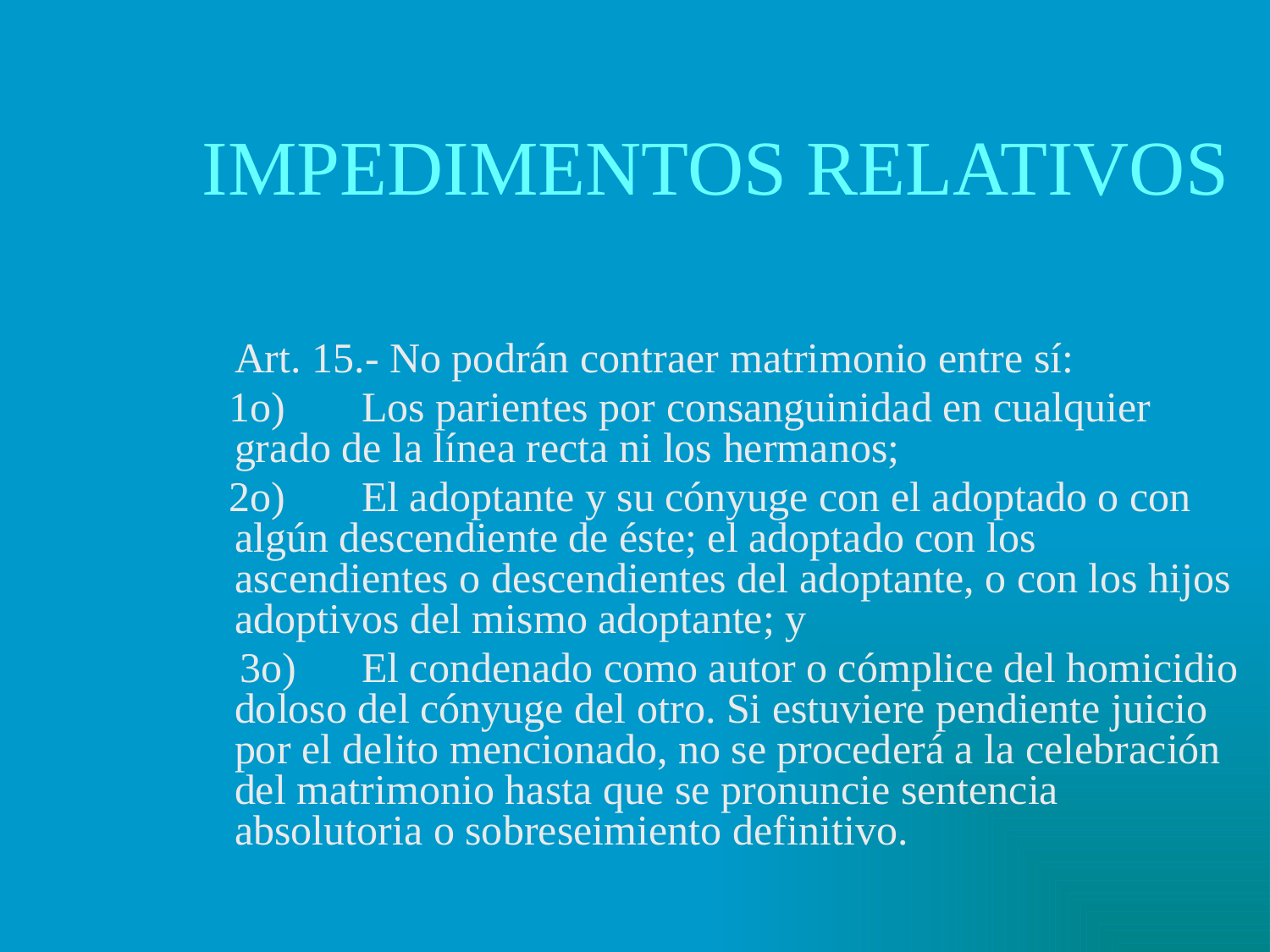

# IMPEDIMENTOS RELATIVOS

	Art. 15.- No podrán contraer matrimonio entre sí:
    1o)	Los parientes por consanguinidad en cualquier grado de la línea recta ni los hermanos;
    2o)	El adoptante y su cónyuge con el adoptado o con algún descendiente de éste; el adoptado con los ascendientes o descendientes del adoptante, o con los hijos adoptivos del mismo adoptante; y
     3o)	El condenado como autor o cómplice del homicidio doloso del cónyuge del otro. Si estuviere pendiente juicio por el delito mencionado, no se procederá a la celebración del matrimonio hasta que se pronuncie sentencia absolutoria o sobreseimiento definitivo.